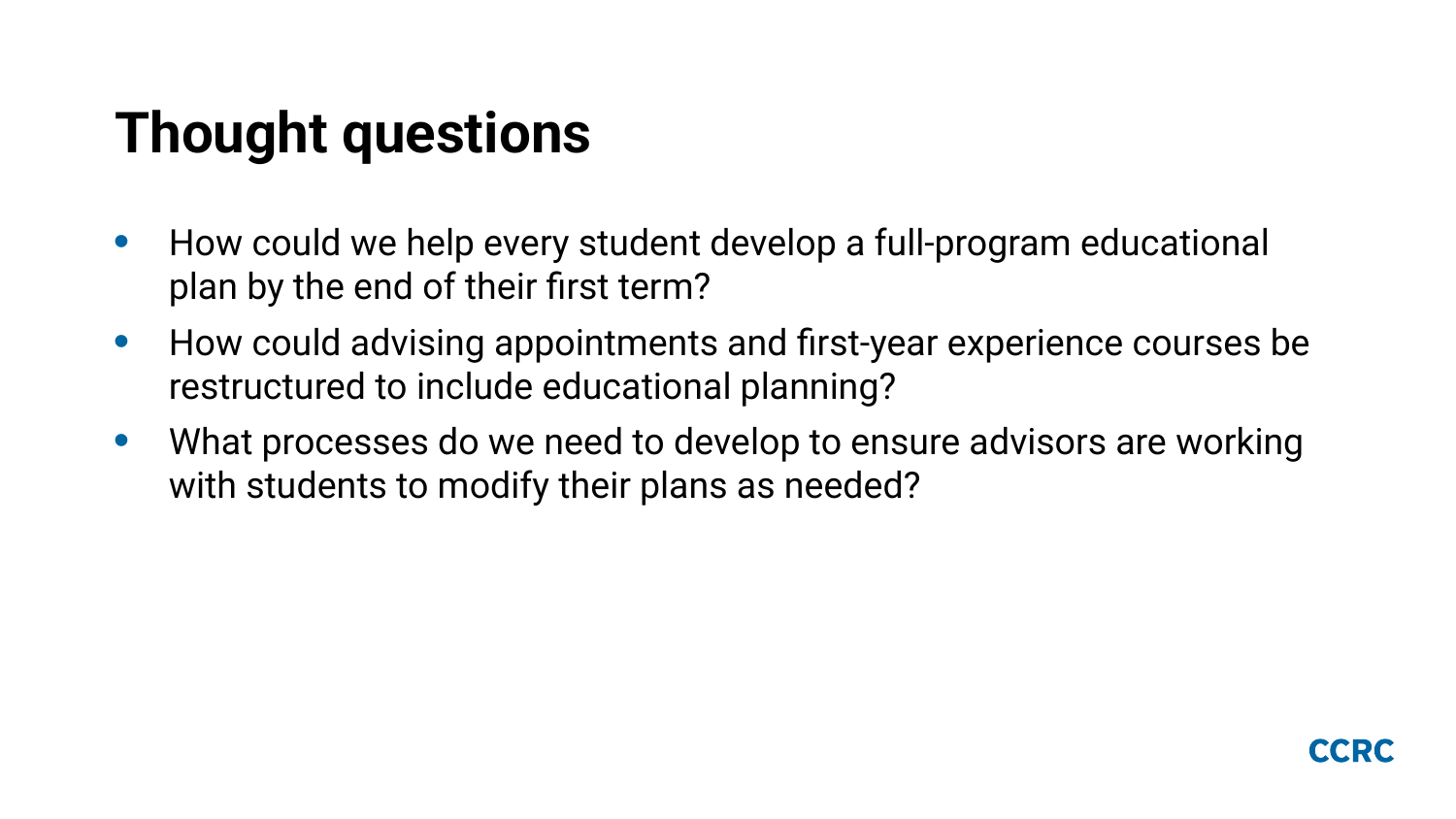

# Thought questions
How could we help every student develop a full-program educational plan by the end of their first term?
How could advising appointments and first-year experience courses be restructured to include educational planning?
What processes do we need to develop to ensure advisors are working with students to modify their plans as needed?